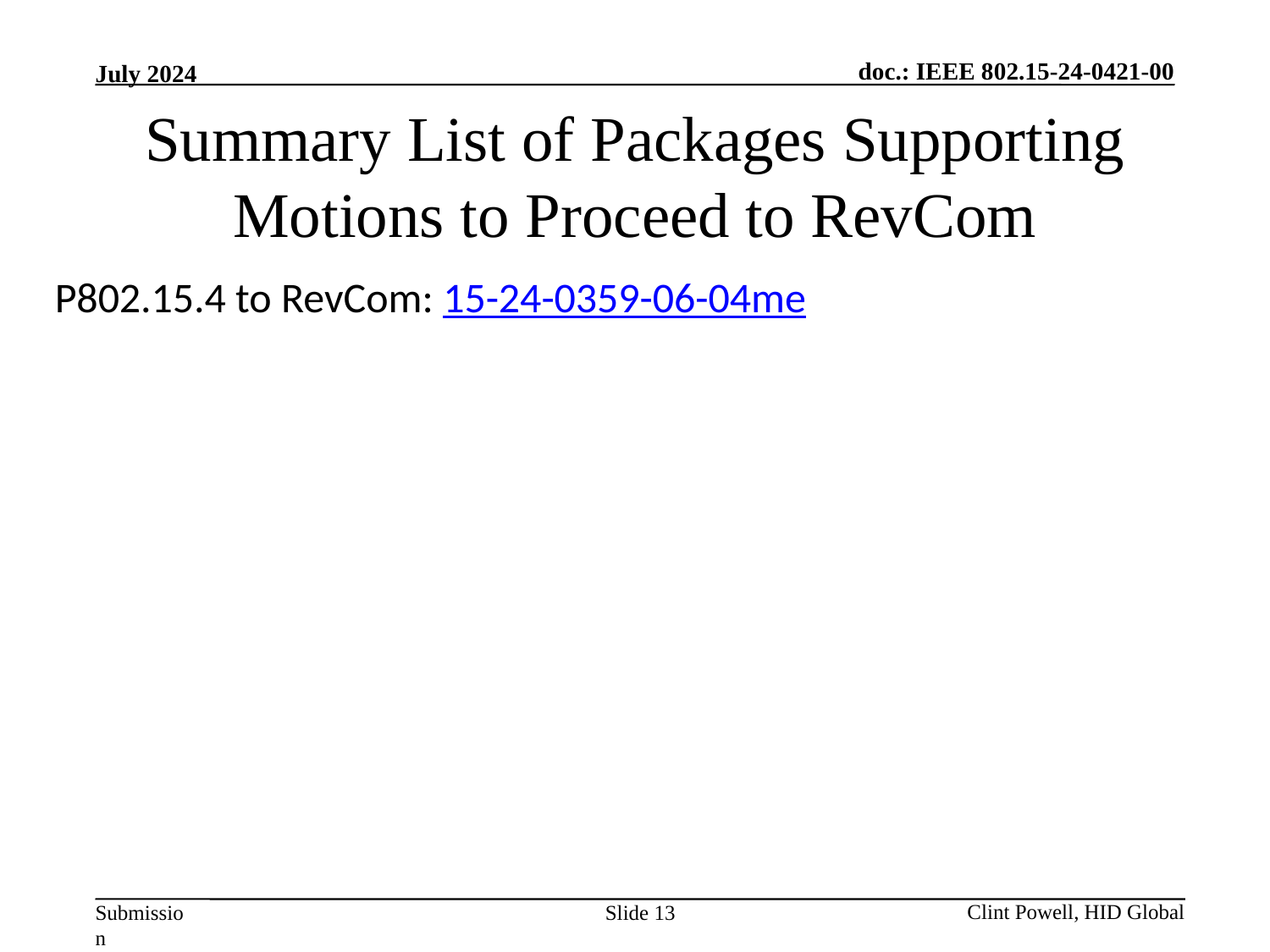

Summary List of Packages Supporting Motions to Proceed to RevCom
P802.15.4 to RevCom: 15-24-0359-06-04me
Slide 13